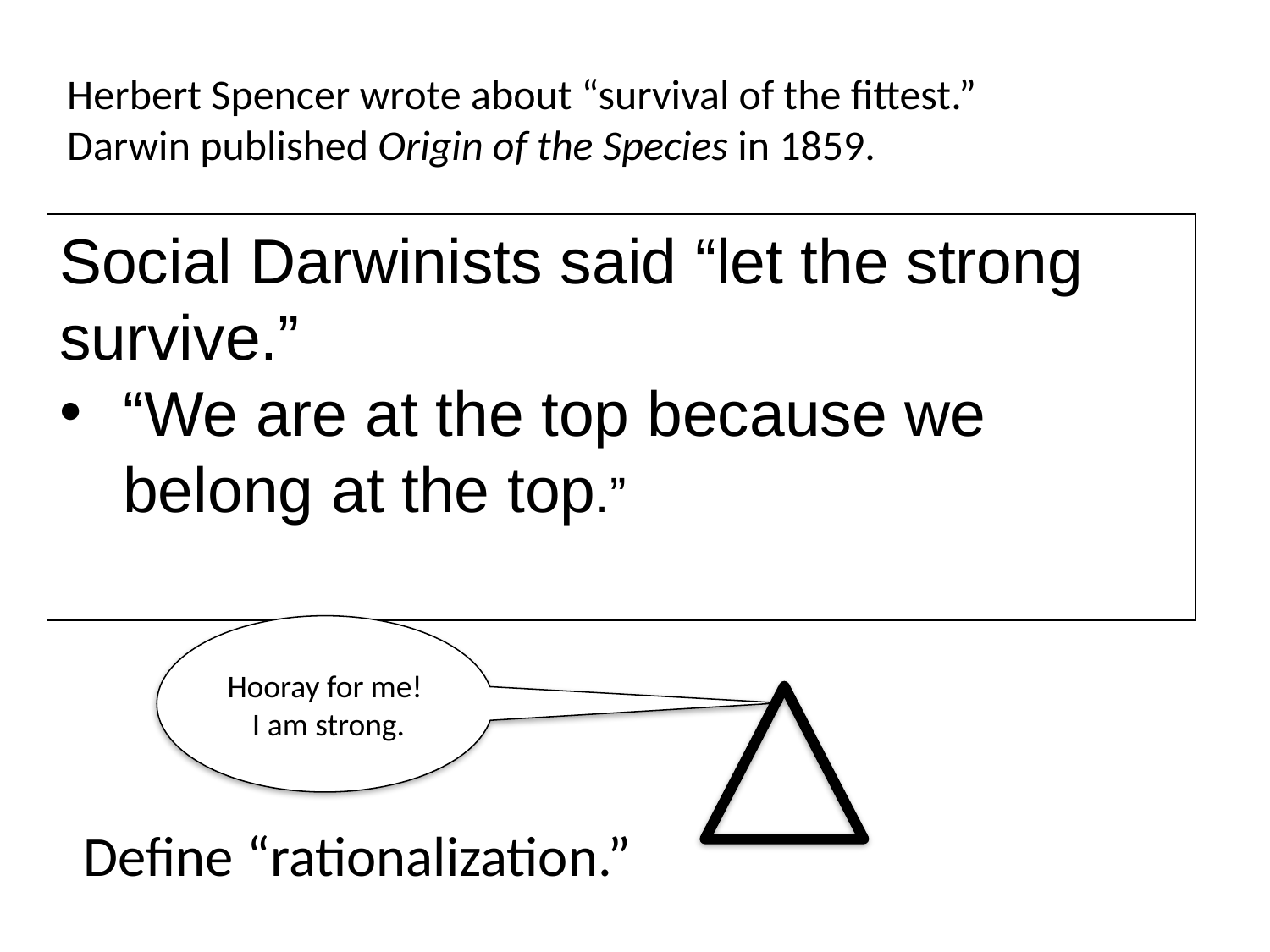

Herbert Spencer wrote about “survival of the fittest.”
Darwin published Origin of the Species in 1859.
Social Darwinists said “let the strong survive.”
“We are at the top because we belong at the top.”

Hooray for me!
 I am strong.

Define “rationalization.”